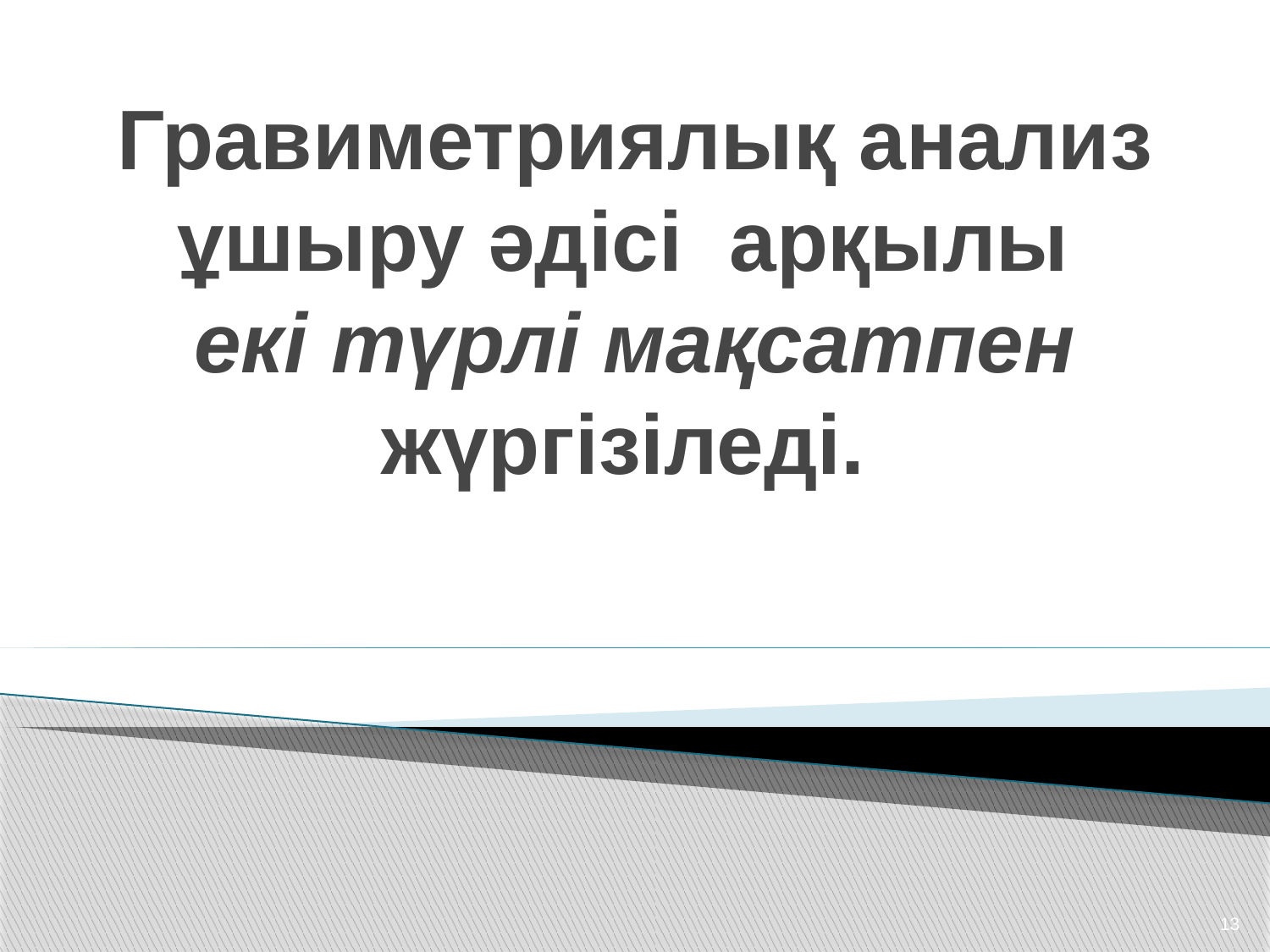

# Гравиметриялық анализ  ұшыру әдісі  арқылы   екі түрлі мақсатпен жүргізіледі.
13